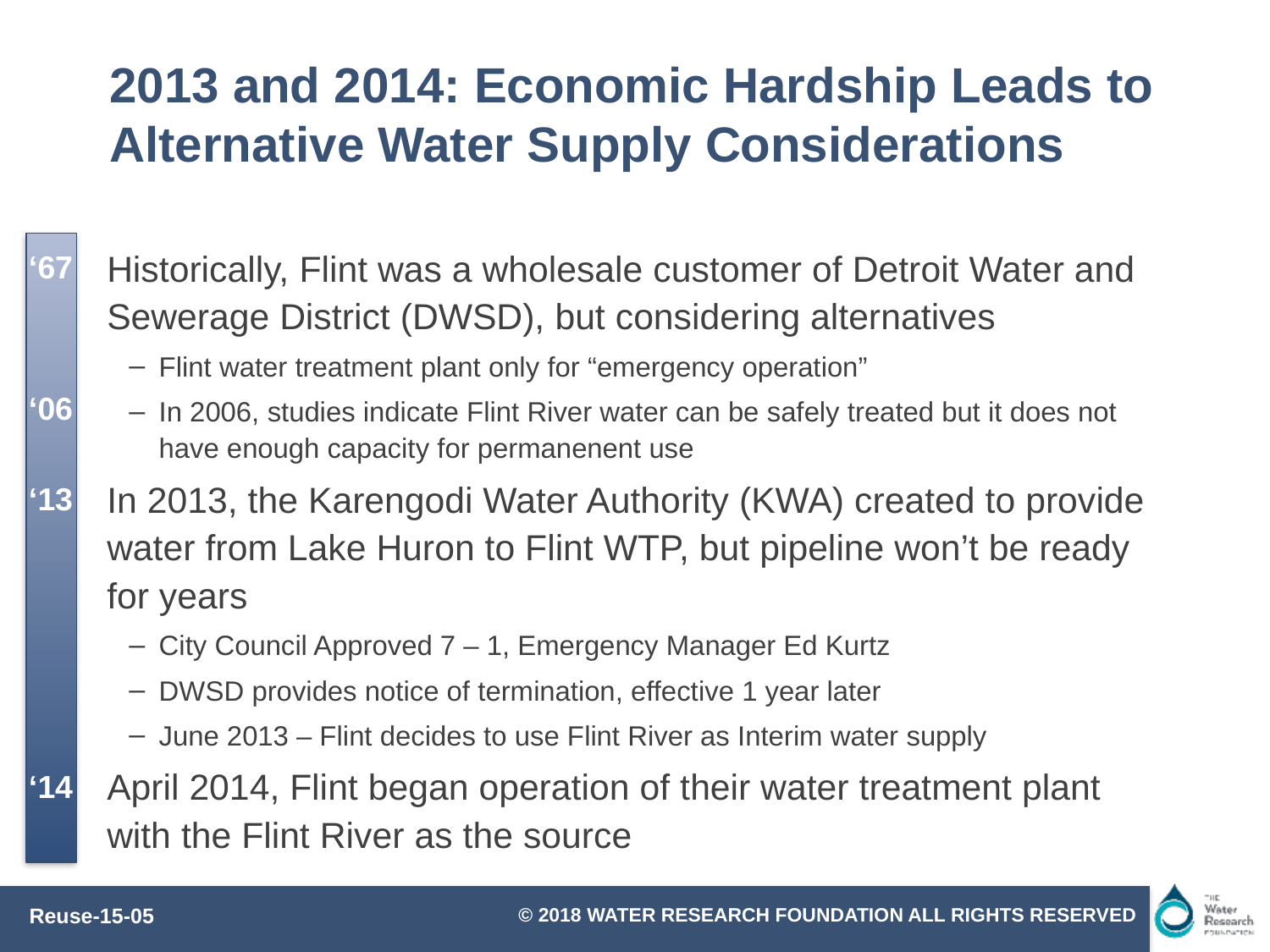

# 2013 and 2014: Economic Hardship Leads to Alternative Water Supply Considerations

Historically, Flint was a wholesale customer of Detroit Water and Sewerage District (DWSD), but considering alternatives
Flint water treatment plant only for “emergency operation”
In 2006, studies indicate Flint River water can be safely treated but it does not have enough capacity for permanenent use
In 2013, the Karengodi Water Authority (KWA) created to provide water from Lake Huron to Flint WTP, but pipeline won’t be ready for years
City Council Approved 7 – 1, Emergency Manager Ed Kurtz
DWSD provides notice of termination, effective 1 year later
June 2013 – Flint decides to use Flint River as Interim water supply
April 2014, Flint began operation of their water treatment plant with the Flint River as the source
‘67
‘06
‘13
‘14